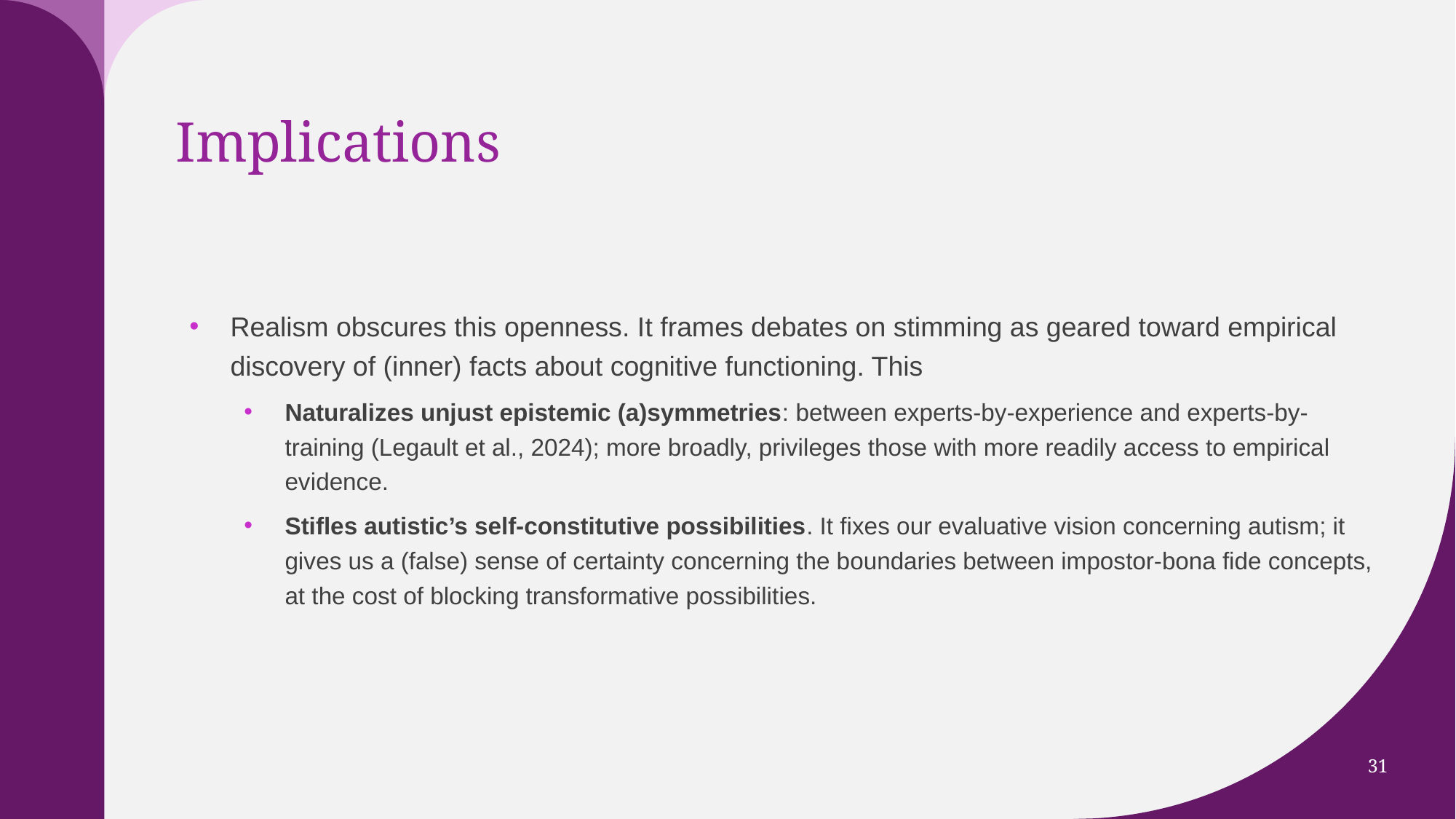

# Implications
Realism obscures this openness. It frames debates on stimming as geared toward empirical discovery of (inner) facts about cognitive functioning. This
Naturalizes unjust epistemic (a)symmetries: between experts-by-experience and experts-by-training (Legault et al., 2024); more broadly, privileges those with more readily access to empirical evidence.
Stifles autistic’s self-constitutive possibilities. It fixes our evaluative vision concerning autism; it gives us a (false) sense of certainty concerning the boundaries between impostor-bona fide concepts, at the cost of blocking transformative possibilities.
31